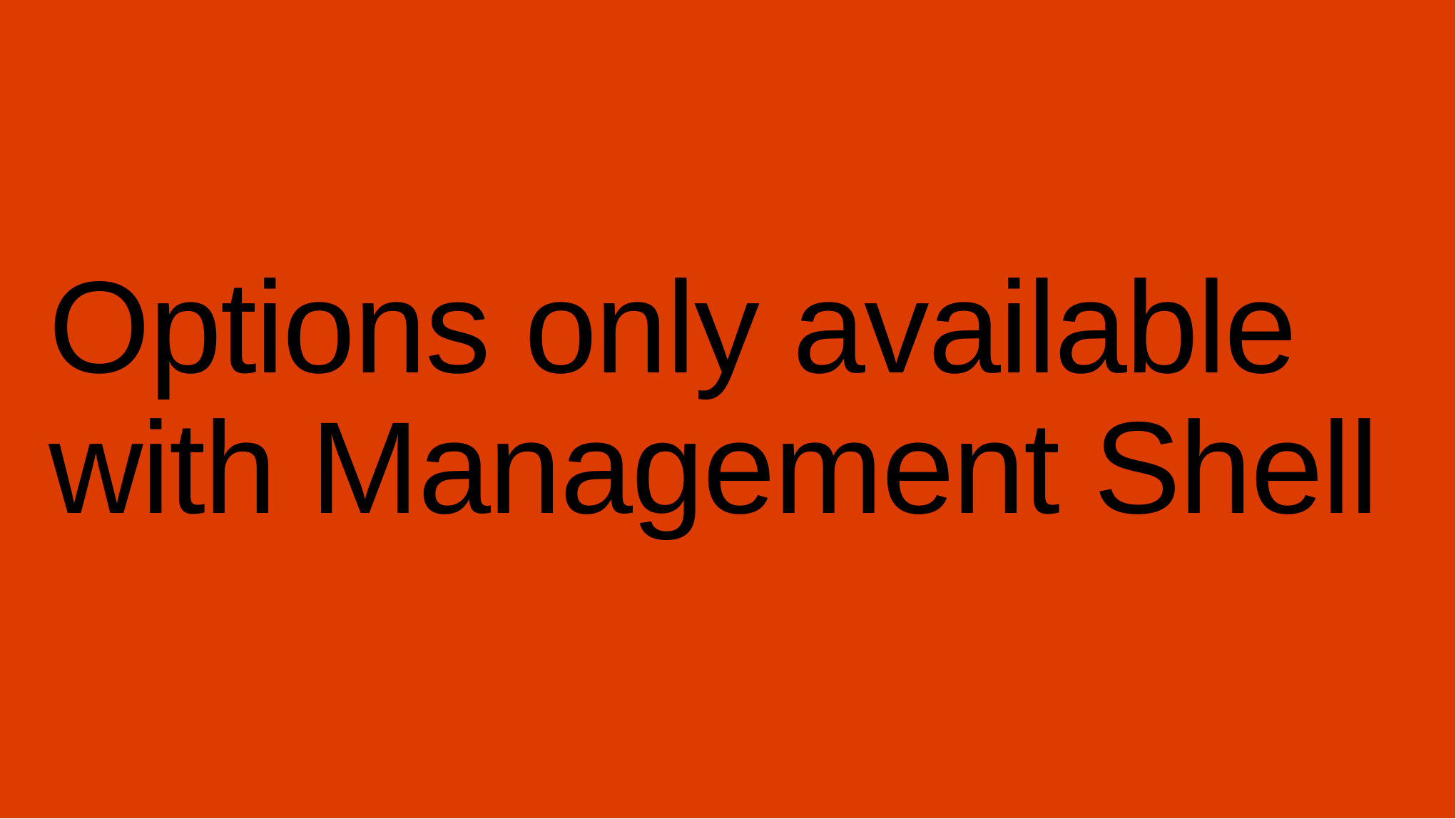

# Options only available with Management Shell